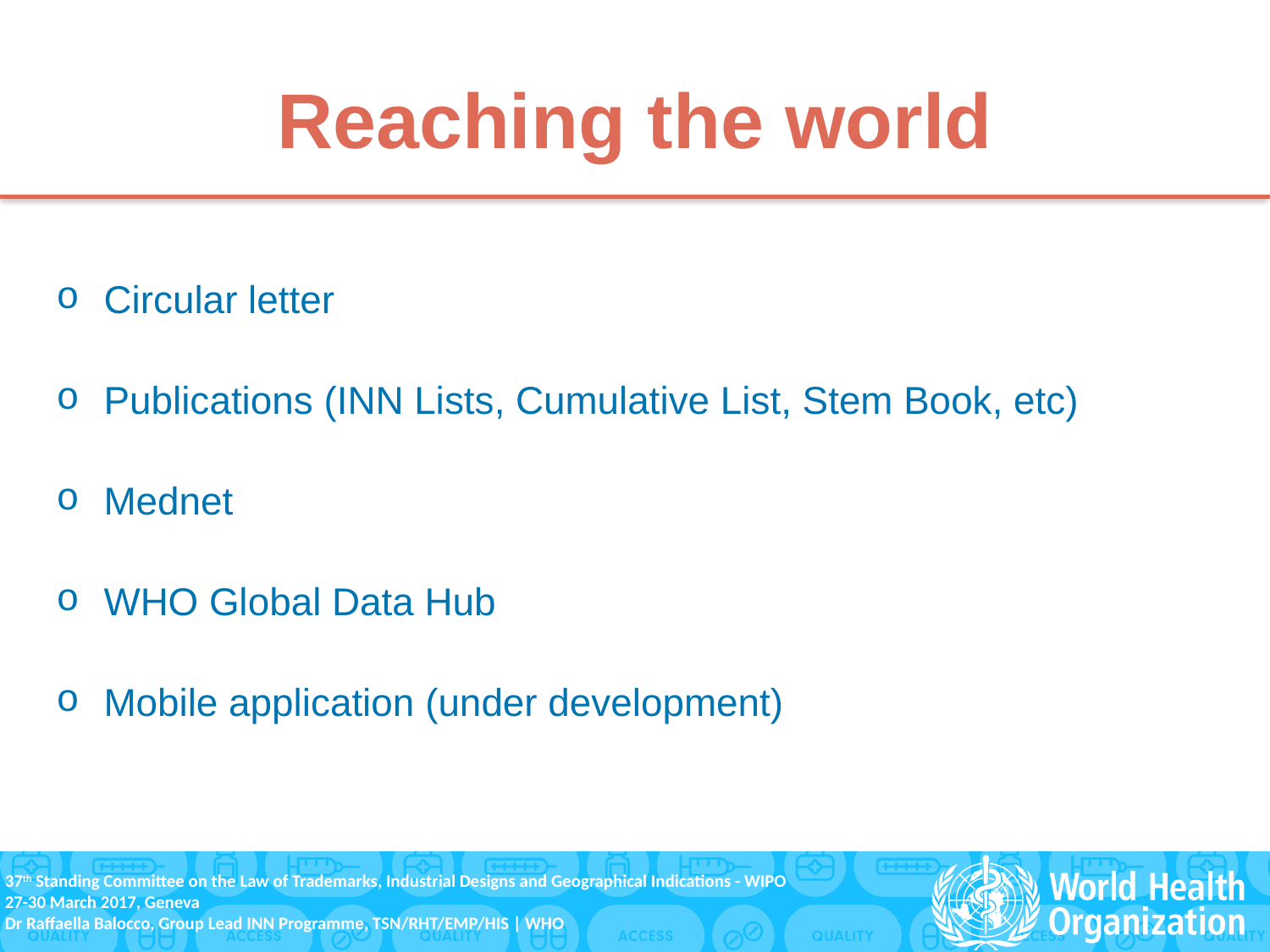

# Reaching the world
Circular letter
Publications (INN Lists, Cumulative List, Stem Book, etc)
Mednet
WHO Global Data Hub
Mobile application (under development)